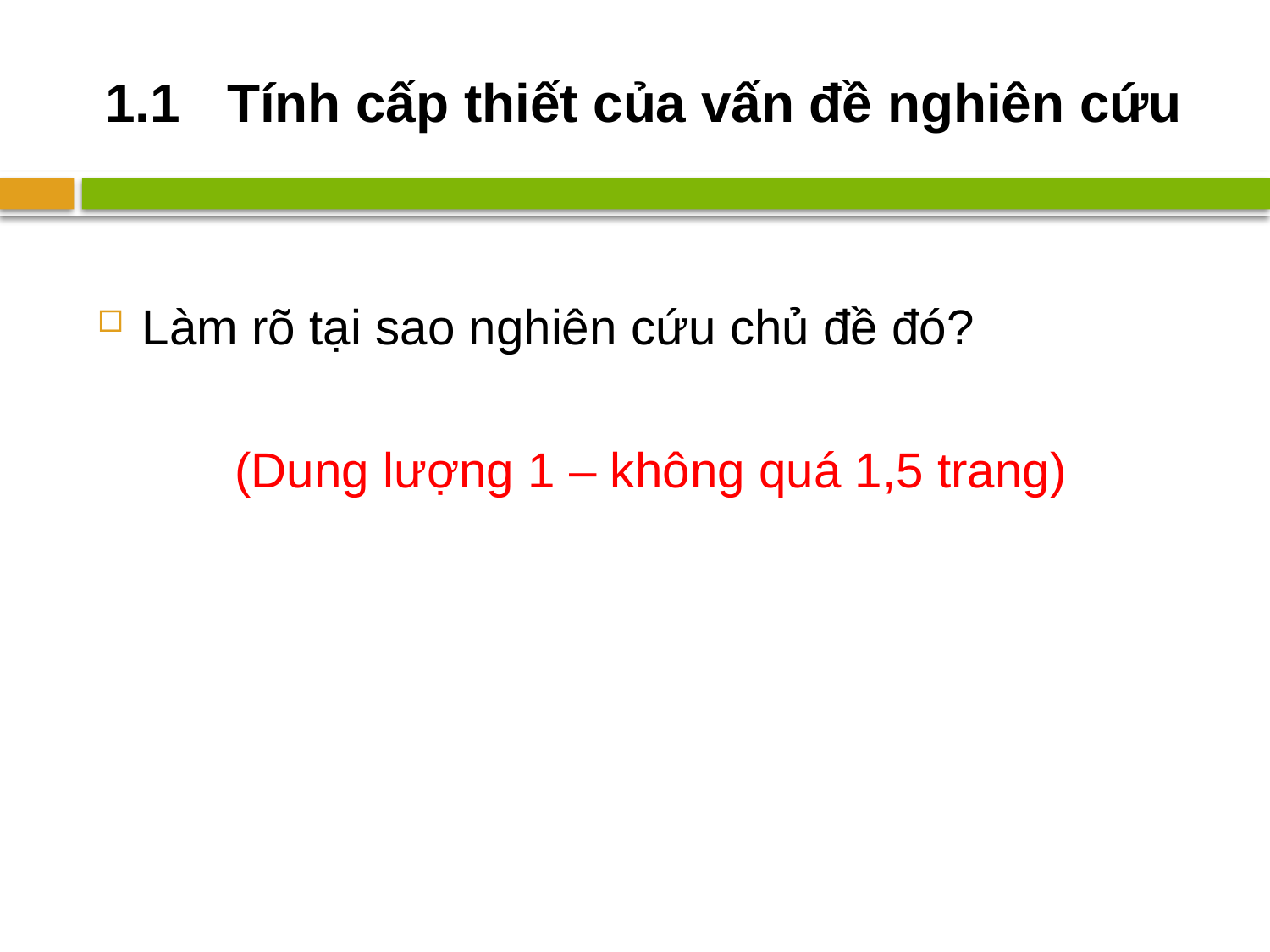

# 1.1	Tính cấp thiết của vấn đề nghiên cứu
Làm rõ tại sao nghiên cứu chủ đề đó?

(Dung lượng 1 – không quá 1,5 trang)